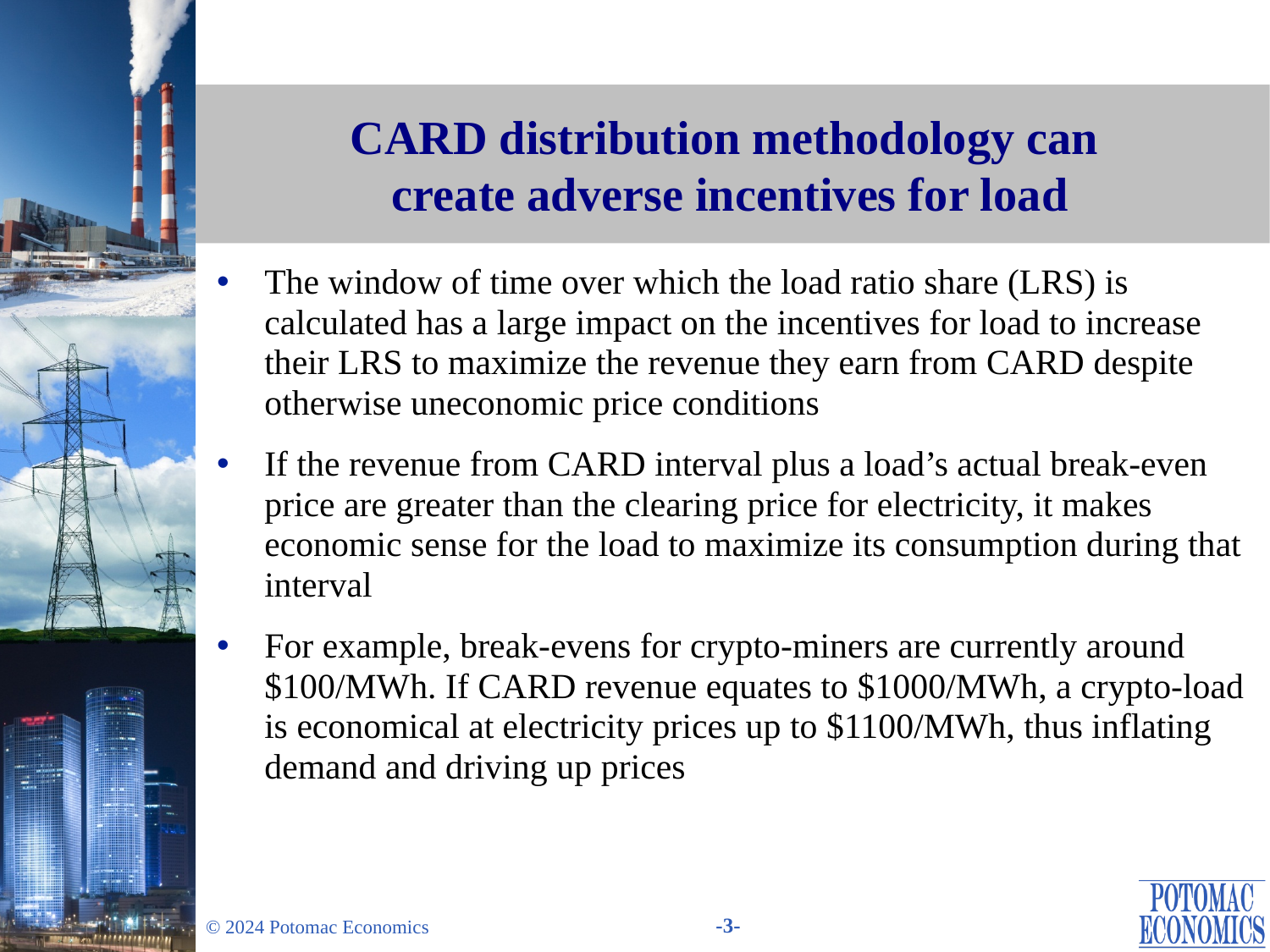

# CARD distribution methodology can create adverse incentives for load
The window of time over which the load ratio share (LRS) is calculated has a large impact on the incentives for load to increase their LRS to maximize the revenue they earn from CARD despite otherwise uneconomic price conditions
If the revenue from CARD interval plus a load’s actual break-even price are greater than the clearing price for electricity, it makes economic sense for the load to maximize its consumption during that interval
For example, break-evens for crypto-miners are currently around $100/MWh. If CARD revenue equates to $1000/MWh, a crypto-load is economical at electricity prices up to $1100/MWh, thus inflating demand and driving up prices